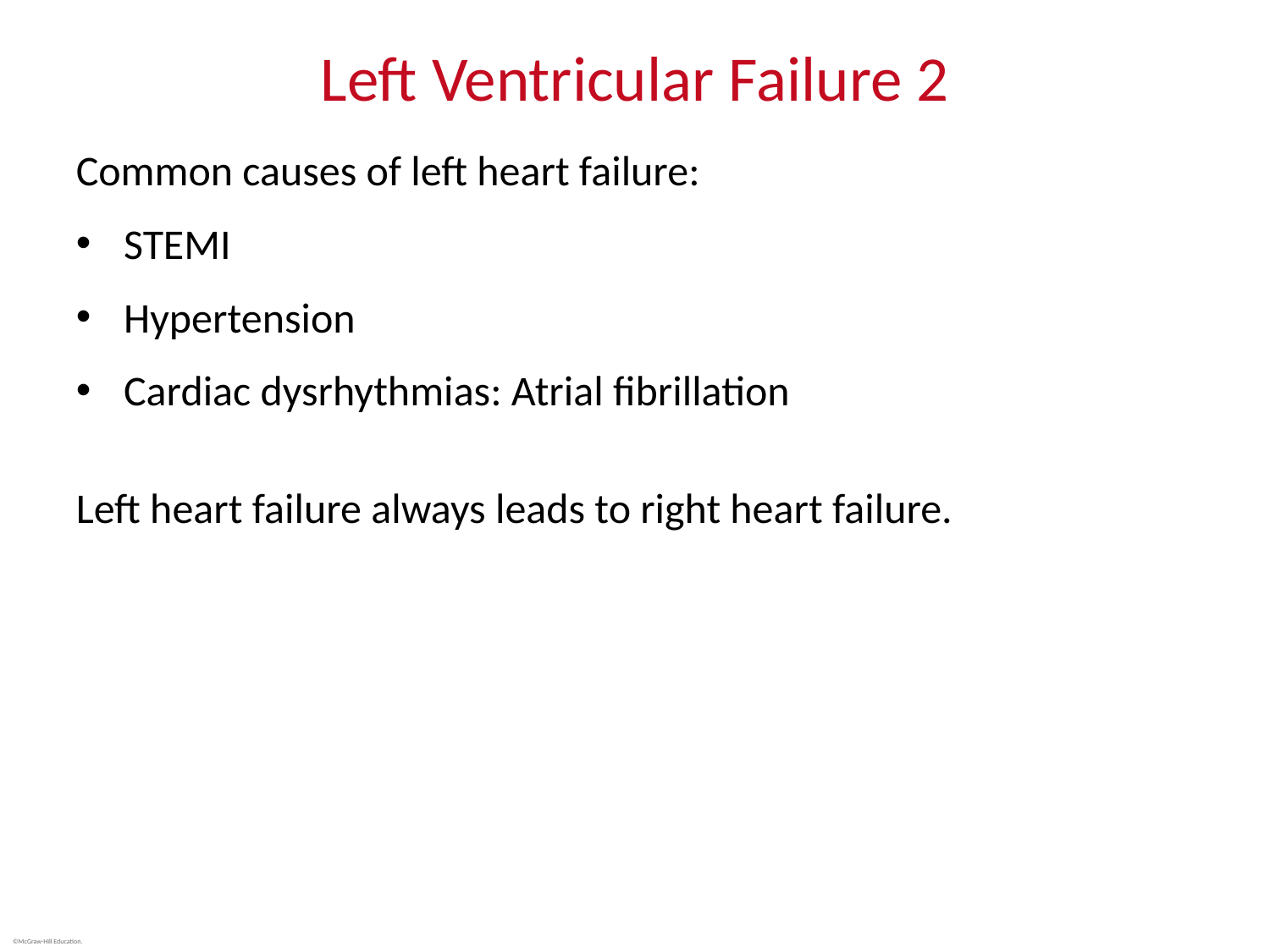

# Left Ventricular Failure 2
Common causes of left heart failure:
STEMI
Hypertension
Cardiac dysrhythmias: Atrial fibrillation
Left heart failure always leads to right heart failure.